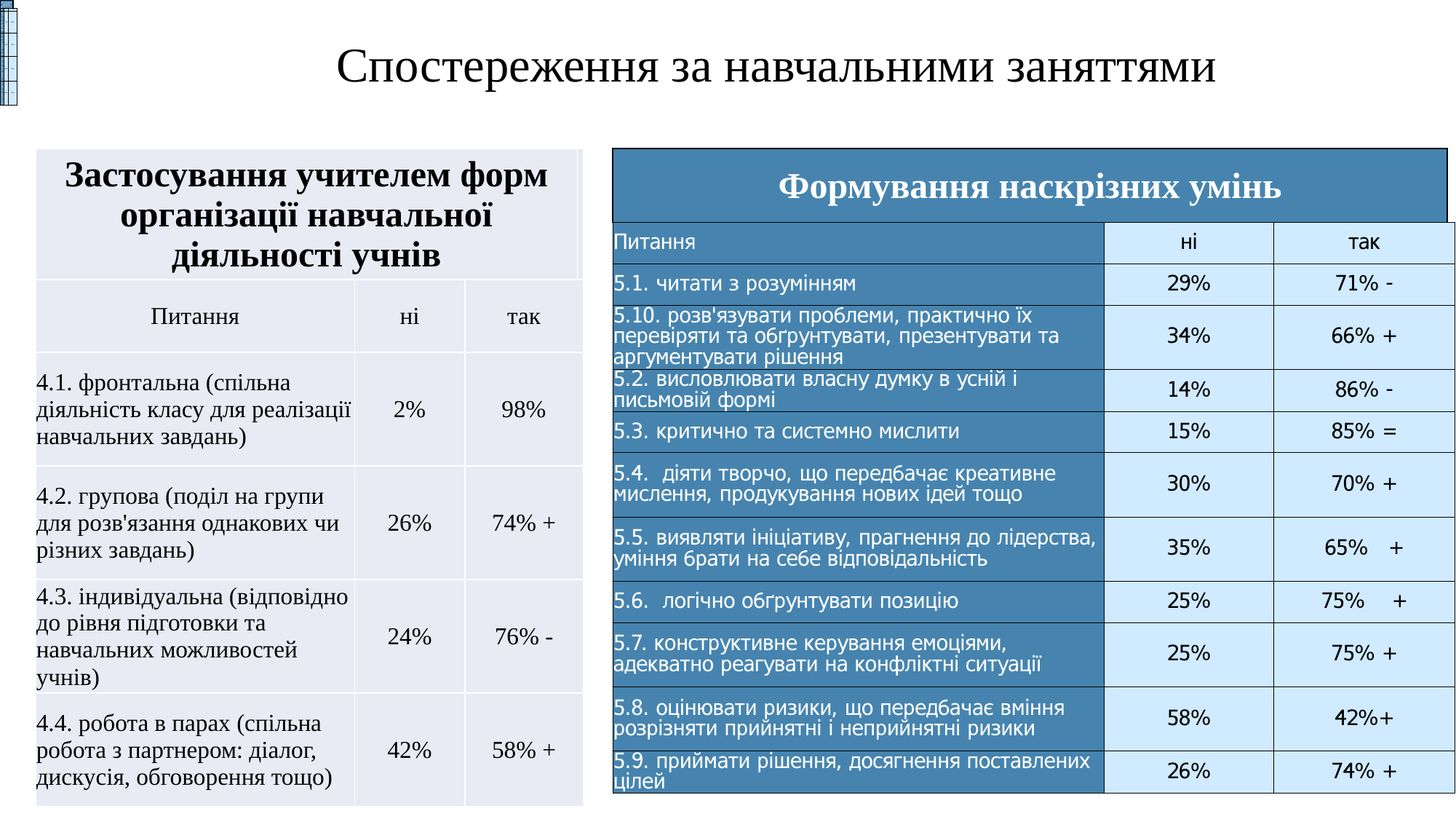

#
| Застосування учителем форм організації навчальної діяльності учнів |  |  |  |
| --- | --- | --- | --- |
| Питання | ні | так |  |
| 4.1. фронтальна (спільна діяльність класу для реалізації навчальних завдань) | 2% | 98% |  |
| 4.2. групова (поділ на групи для розв'язання однакових чи різних завдань) | 26% | 74% |  |
| 4.3. індивідуальна (відповідно до рівня підготовки та навчальних можливостей учнів) | 24% | 76% |  |
| 4.4. робота в парах (спільна робота з партнером: діалог, дискусія, обговорення тощо) | 42% | 58% |  |
Спостереження за навчальними заняттями
| Застосування учителем форм організації навчальної діяльності учнів |  |  |  |
| --- | --- | --- | --- |
| Питання | ні | так |  |
| 4.1. фронтальна (спільна діяльність класу для реалізації навчальних завдань) | 2% | 98% |  |
| 4.2. групова (поділ на групи для розв'язання однакових чи різних завдань) | 26% | 74% + |  |
| 4.3. індивідуальна (відповідно до рівня підготовки та навчальних можливостей учнів) | 24% | 76% - |  |
| 4.4. робота в парах (спільна робота з партнером: діалог, дискусія, обговорення тощо) | 42% | 58% + |  |
| Формування наскрізних умінь |  |  |  |
| --- | --- | --- | --- |
| Питання | ні | так |  |
| 5.1. читати з розумінням | 29% | 71% - |  |
| 5.10. розв'язувати проблеми, практично їх перевіряти та обґрунтувати, презентувати та аргументувати рішення | 34% | 66% + |  |
| 5.2. висловлювати власну думку в усній і письмовій формі | 14% | 86% - |  |
| 5.3. критично та системно мислити | 15% | 85% = |  |
| 5.4. діяти творчо, що передбачає креативне мислення, продукування нових ідей тощо | 30% | 70% + |  |
| 5.5. виявляти ініціативу, прагнення до лідерства, уміння брати на себе відповідальність | 35% | 65% + |  |
| 5.6. логічно обґрунтувати позицію | 25% | 75% + |  |
| 5.7. конструктивне керування емоціями, адекватно реагувати на конфліктні ситуації | 25% | 75% + |  |
| 5.8. оцінювати ризики, що передбачає вміння розрізняти прийнятні і неприйнятні ризики | 58% | 42%+ |  |
| 5.9. приймати рішення, досягнення поставлених цілей | 26% | 74% + |  |